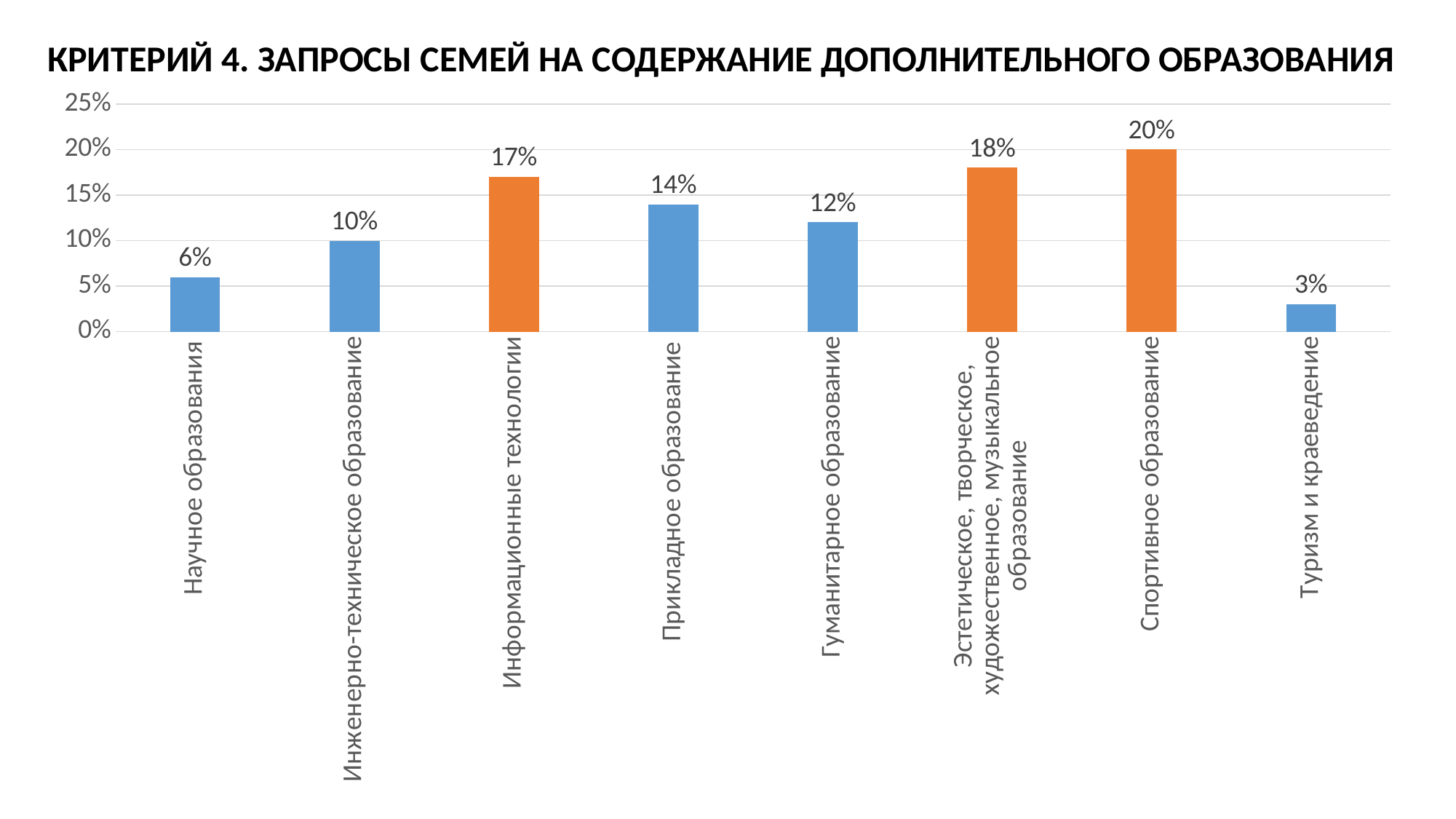

КРИТЕРИЙ 4. ЗАПРОСЫ СЕМЕЙ НА СОДЕРЖАНИЕ ДОПОЛНИТЕЛЬНОГО ОБРАЗОВАНИЯ

### Chart

| Category | Средняя оценка |
|---|---|
| Научное образования  | 0.06 |
| Инженерно-техническое образование | 0.1 |
| Информационные технологии | 0.17 |
| Прикладное образование  | 0.14 |
| Гуманитарное образование | 0.12 |
| Эстетическое, творческое, художественное, музыкальное образование | 0.18 |
| Спортивное образование | 0.2 |
| Туризм и краеведение | 0.03 |